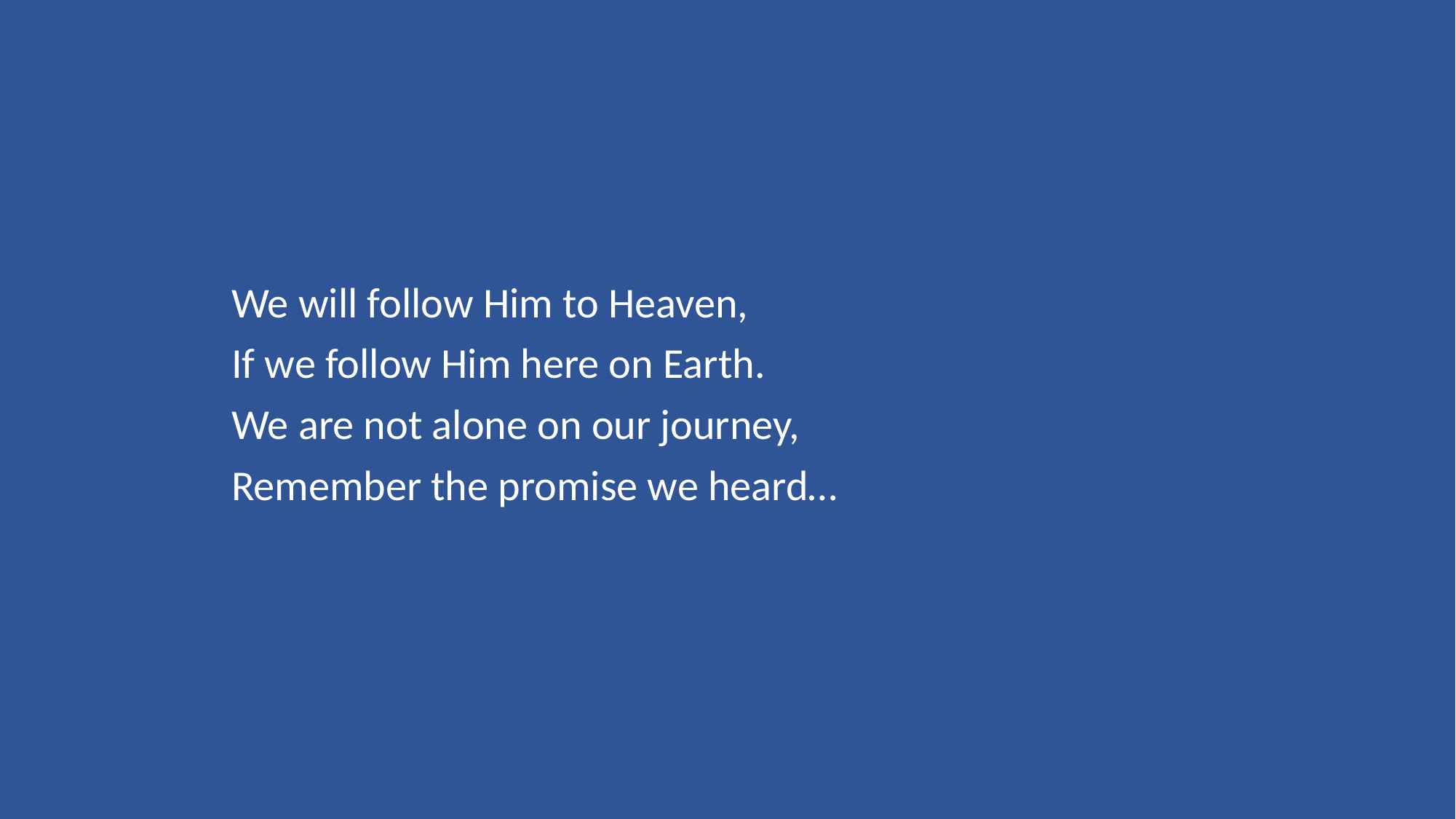

We will follow Him to Heaven,
If we follow Him here on Earth.
We are not alone on our journey,
Remember the promise we heard…